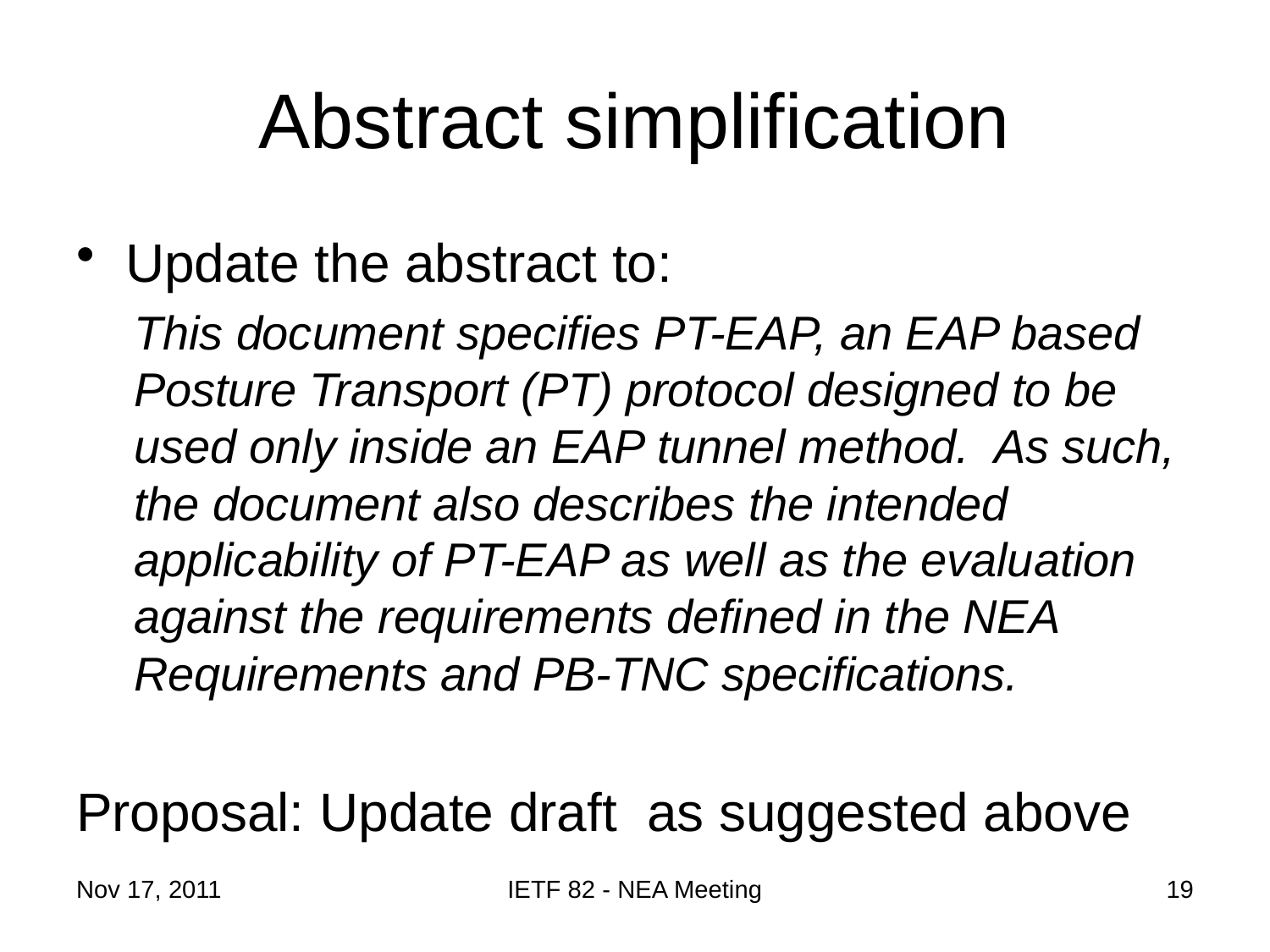

# Abstract simplification
Update the abstract to:
This document specifies PT-EAP, an EAP based Posture Transport (PT) protocol designed to be used only inside an EAP tunnel method.  As such, the document also describes the intended applicability of PT-EAP as well as the evaluation against the requirements defined in the NEA Requirements and PB-TNC specifications.

Proposal: Update draft  as suggested above
Nov 17, 2011
IETF 82 - NEA Meeting
19